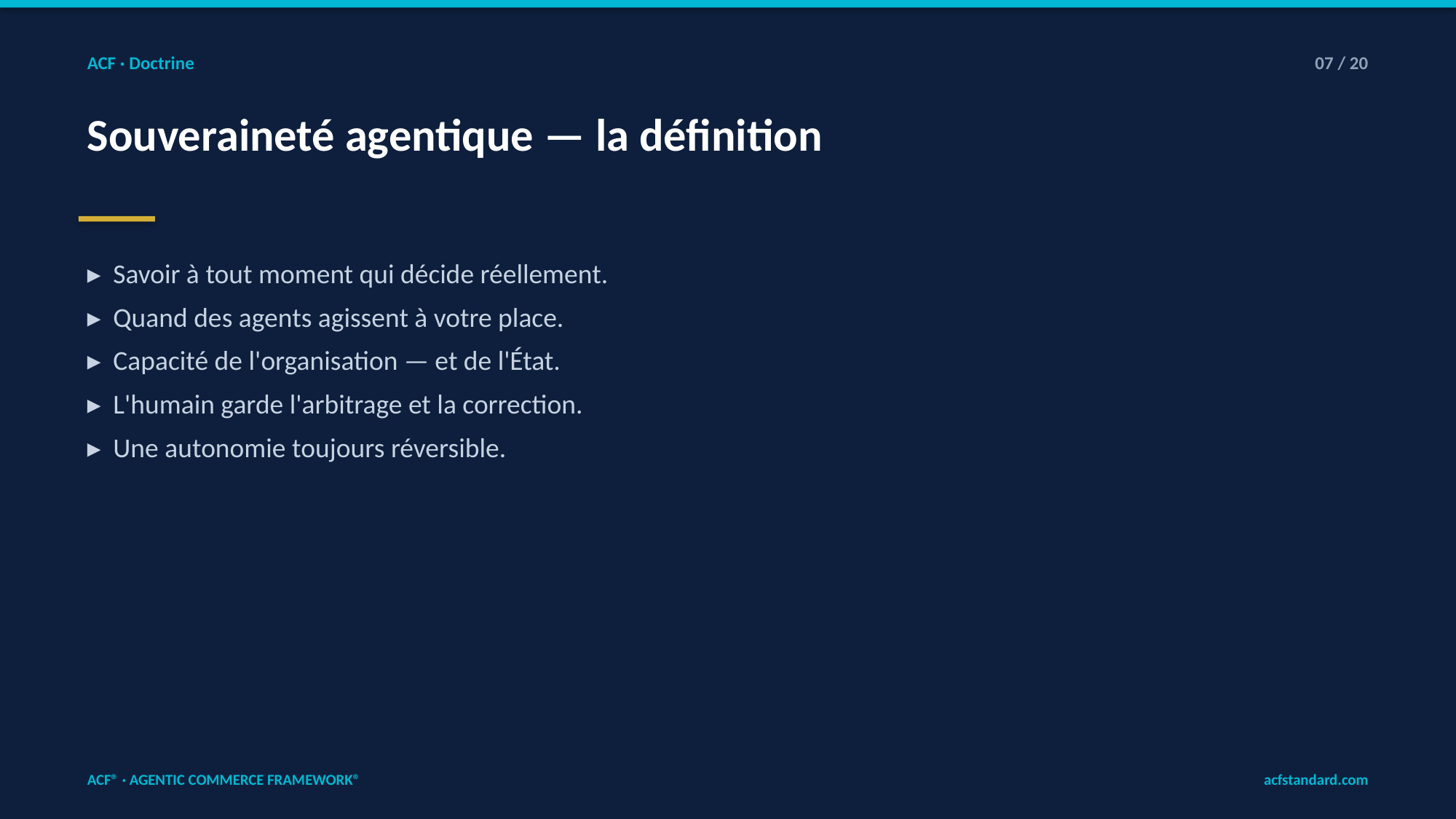

ACF · Doctrine
07 / 20
Souveraineté agentique — la définition

▸  Savoir à tout moment qui décide réellement.
▸  Quand des agents agissent à votre place.
▸  Capacité de l'organisation — et de l'État.
▸  L'humain garde l'arbitrage et la correction.
▸  Une autonomie toujours réversible.
ACF® · AGENTIC COMMERCE FRAMEWORK®
acfstandard.com